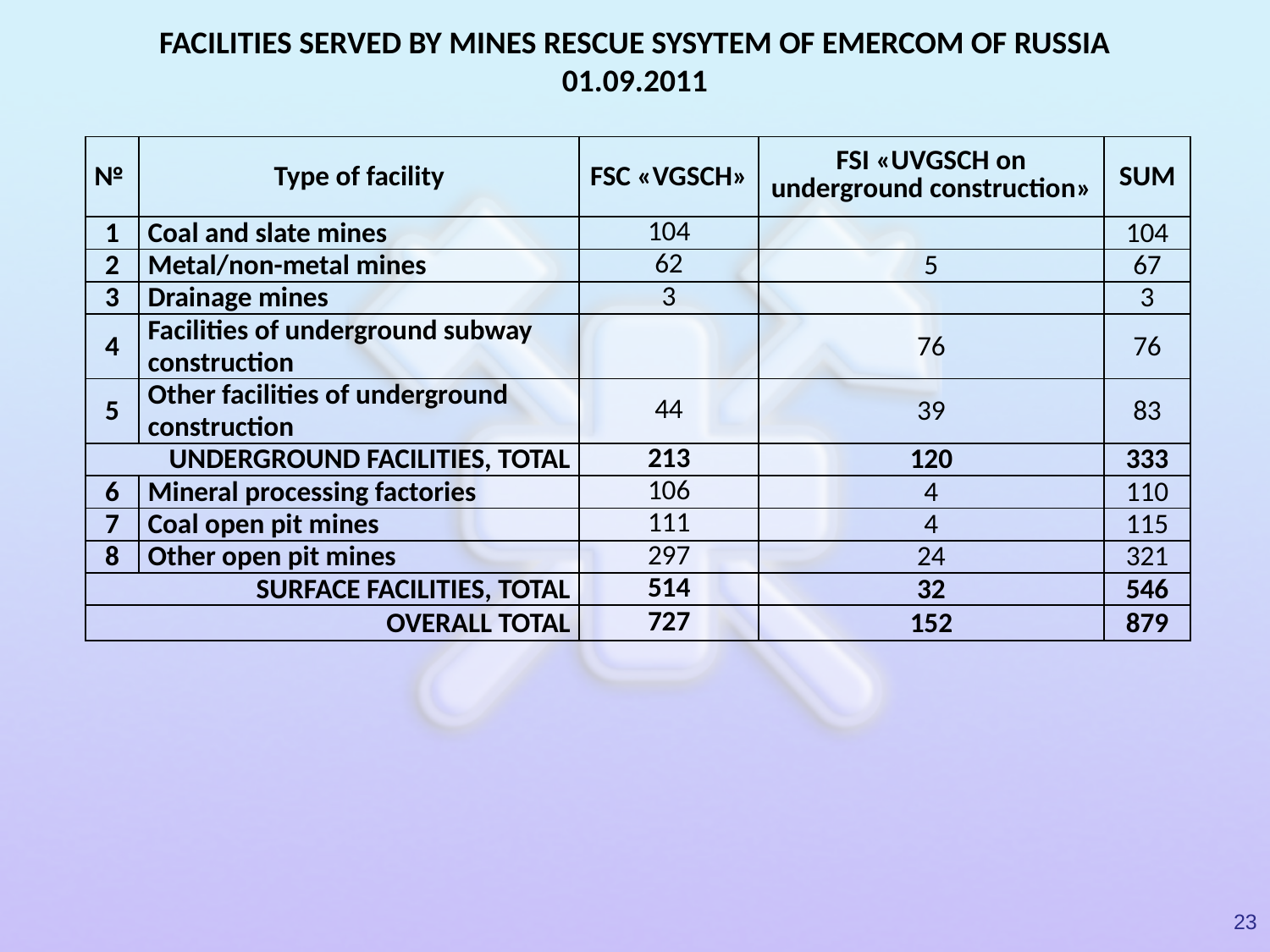

# FACILITIES SERVED BY MINES RESCUE SYSYTEM OF EMERCOM OF RUSSIA 01.09.2011
| № | Type of facility | FSC «VGSCH» | FSI «UVGSCH on underground construction» | SUM |
| --- | --- | --- | --- | --- |
| 1 | Coal and slate mines | 104 |  | 104 |
| 2 | Metal/non-metal mines | 62 | 5 | 67 |
| 3 | Drainage mines | 3 |  | 3 |
| 4 | Facilities of underground subway construction |  | 76 | 76 |
| 5 | Other facilities of underground construction | 44 | 39 | 83 |
| UNDERGROUND FACILITIES, TOTAL |  | 213 | 120 | 333 |
| 6 | Mineral processing factories | 106 | 4 | 110 |
| 7 | Coal open pit mines | 111 | 4 | 115 |
| 8 | Other open pit mines | 297 | 24 | 321 |
| SURFACE FACILITIES, TOTAL |  | 514 | 32 | 546 |
| OVERALL TOTAL |  | 727 | 152 | 879 |
23